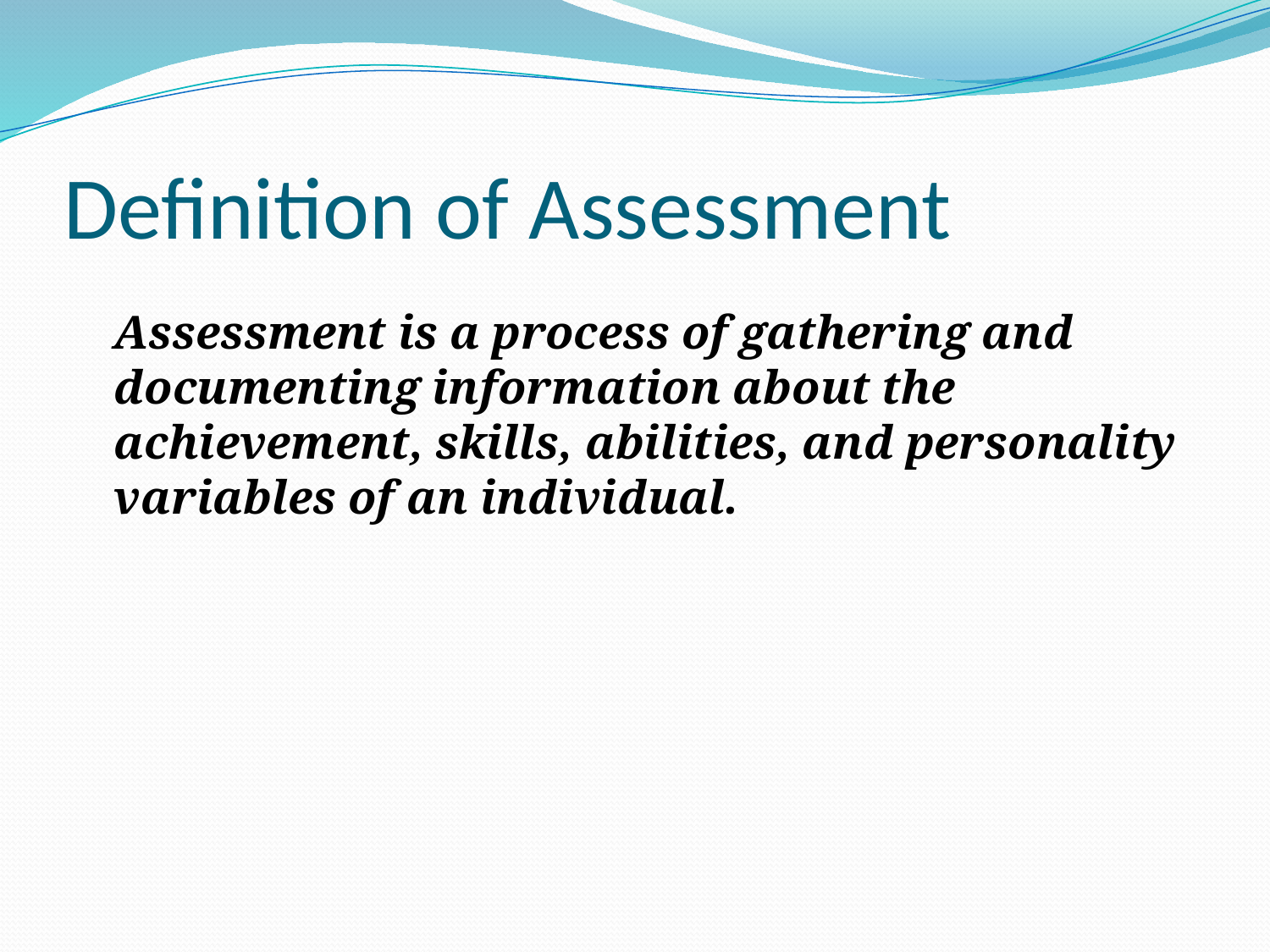

# Definition of Assessment

	Assessment is a process of gathering and documenting information about the achievement, skills, abilities, and personality variables of an individual.